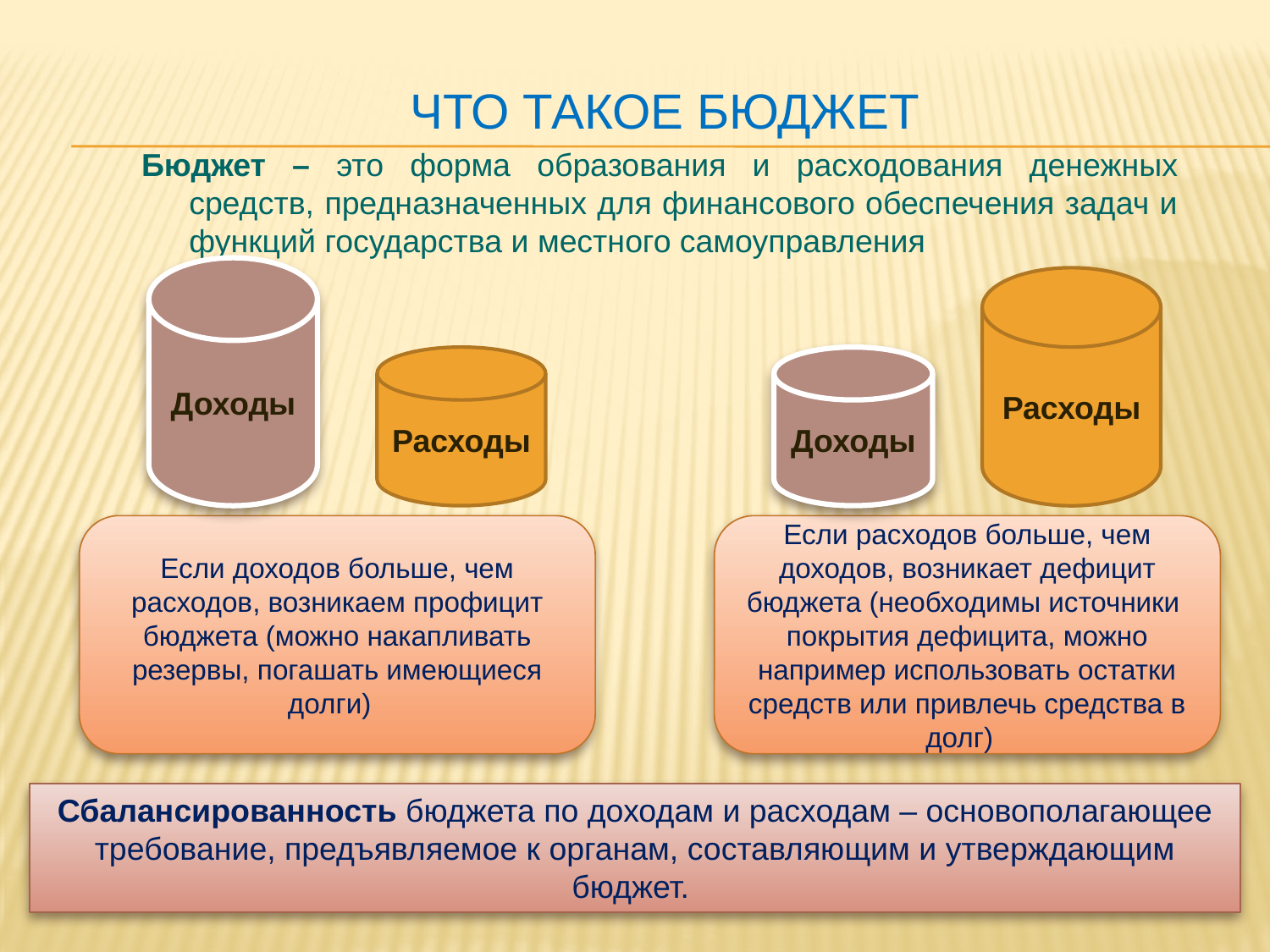

# Что такое бюджет
Бюджет – это форма образования и расходования денежных средств, предназначенных для финансового обеспечения задач и функций государства и местного самоуправления
Доходы
Расходы
Расходы
Доходы
Если доходов больше, чем расходов, возникаем профицит бюджета (можно накапливать резервы, погашать имеющиеся долги)
Если расходов больше, чем доходов, возникает дефицит бюджета (необходимы источники  покрытия дефицита, можно например использовать остатки средств или привлечь средства в долг)
Сбалансированность бюджета по доходам и расходам – основополагающее требование, предъявляемое к органам, составляющим и утверждающим бюджет.